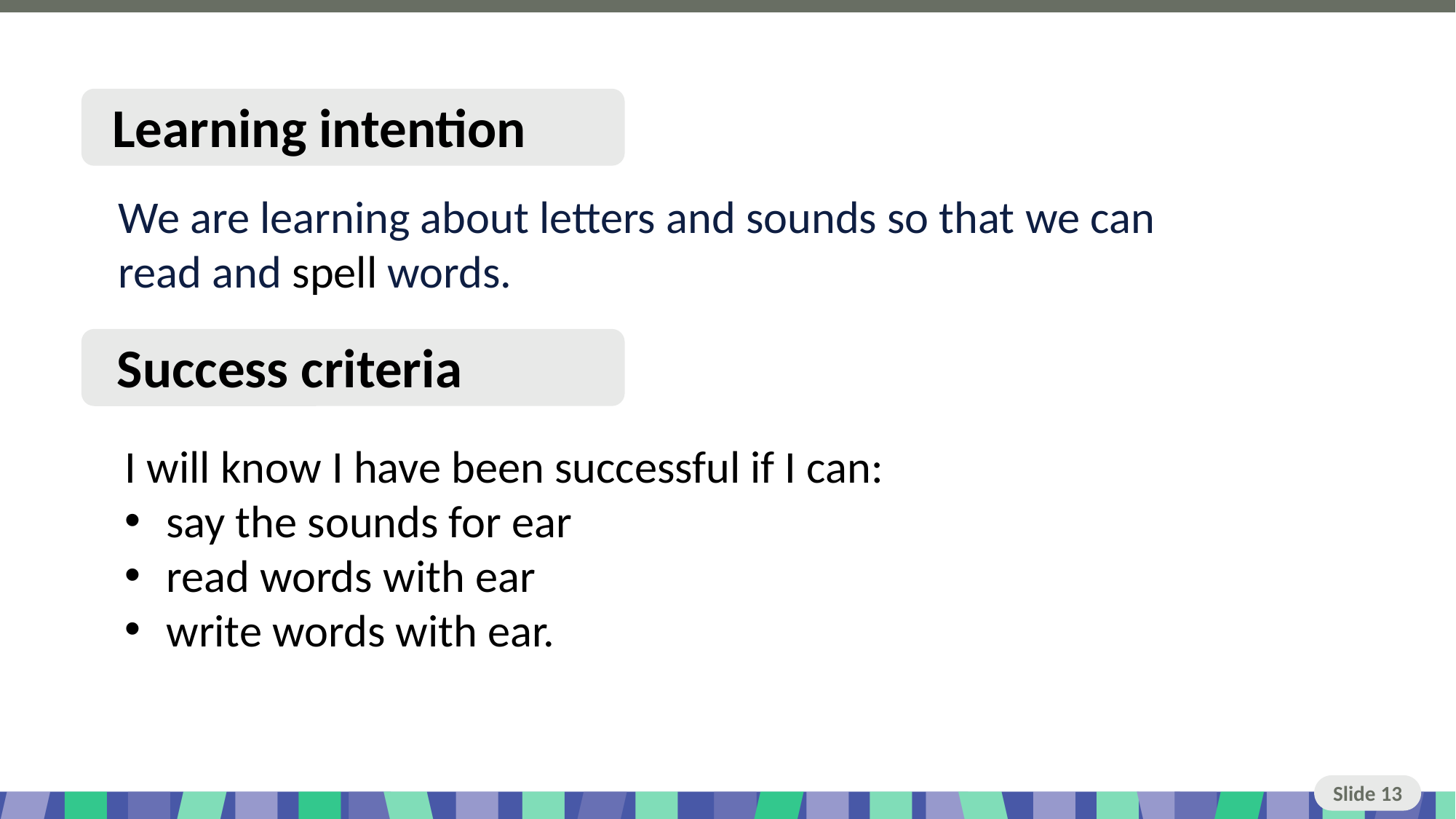

# Slide 13 Learning intention and success criteria
I will know I have been successful if I can:
say the sounds for ear
read words with ear
write words with ear.